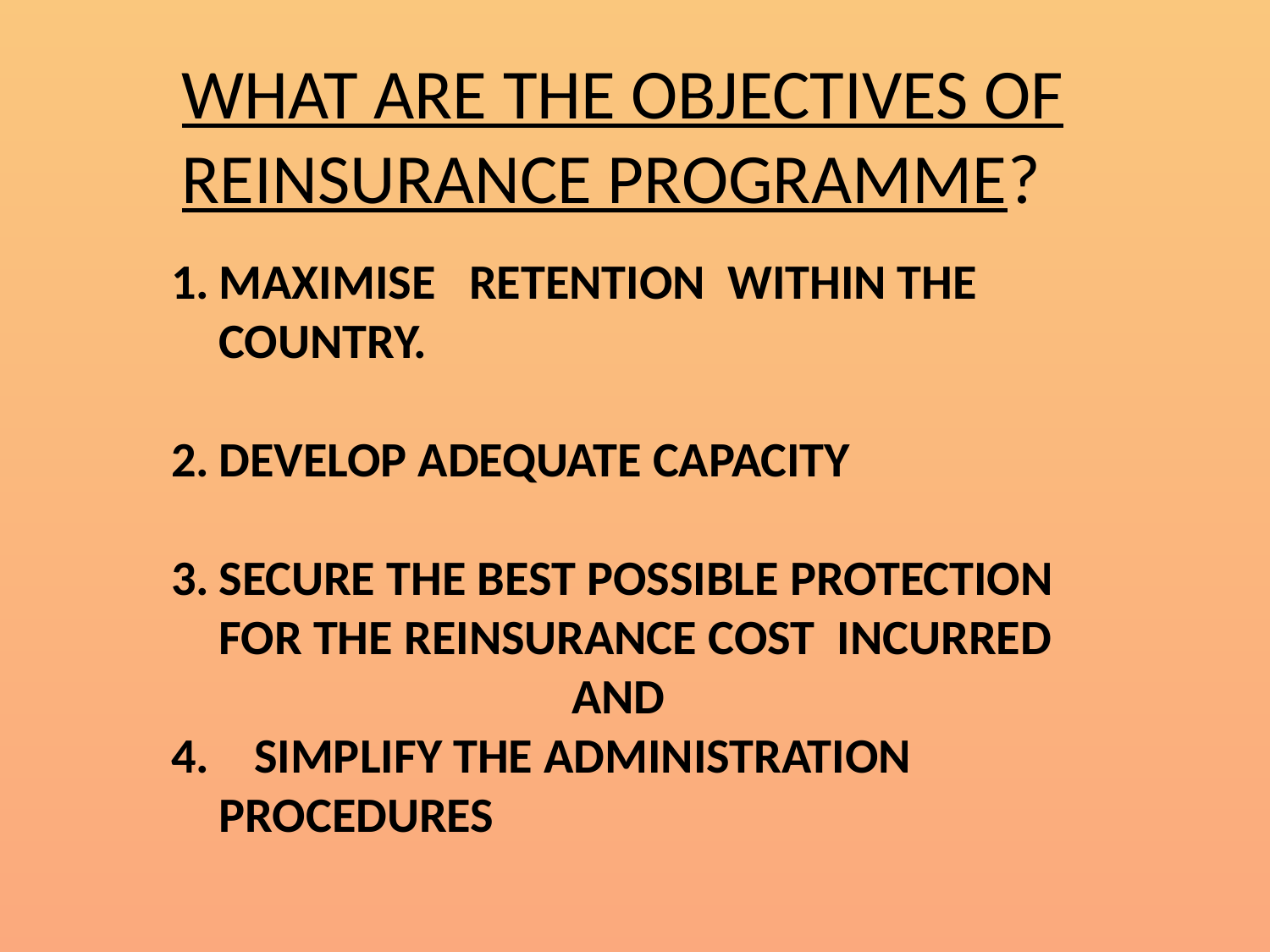

WHAT ARE THE OBJECTIVES OF
REINSURANCE PROGRAMME?

MAXIMISE   RETENTION  WITHIN THE COUNTRY.

DEVELOP ADEQUATE CAPACITY

SECURE THE BEST POSSIBLE PROTECTION FOR THE REINSURANCE COST  INCURRED
AND
4.    SIMPLIFY THE ADMINISTRATION PROCEDURES